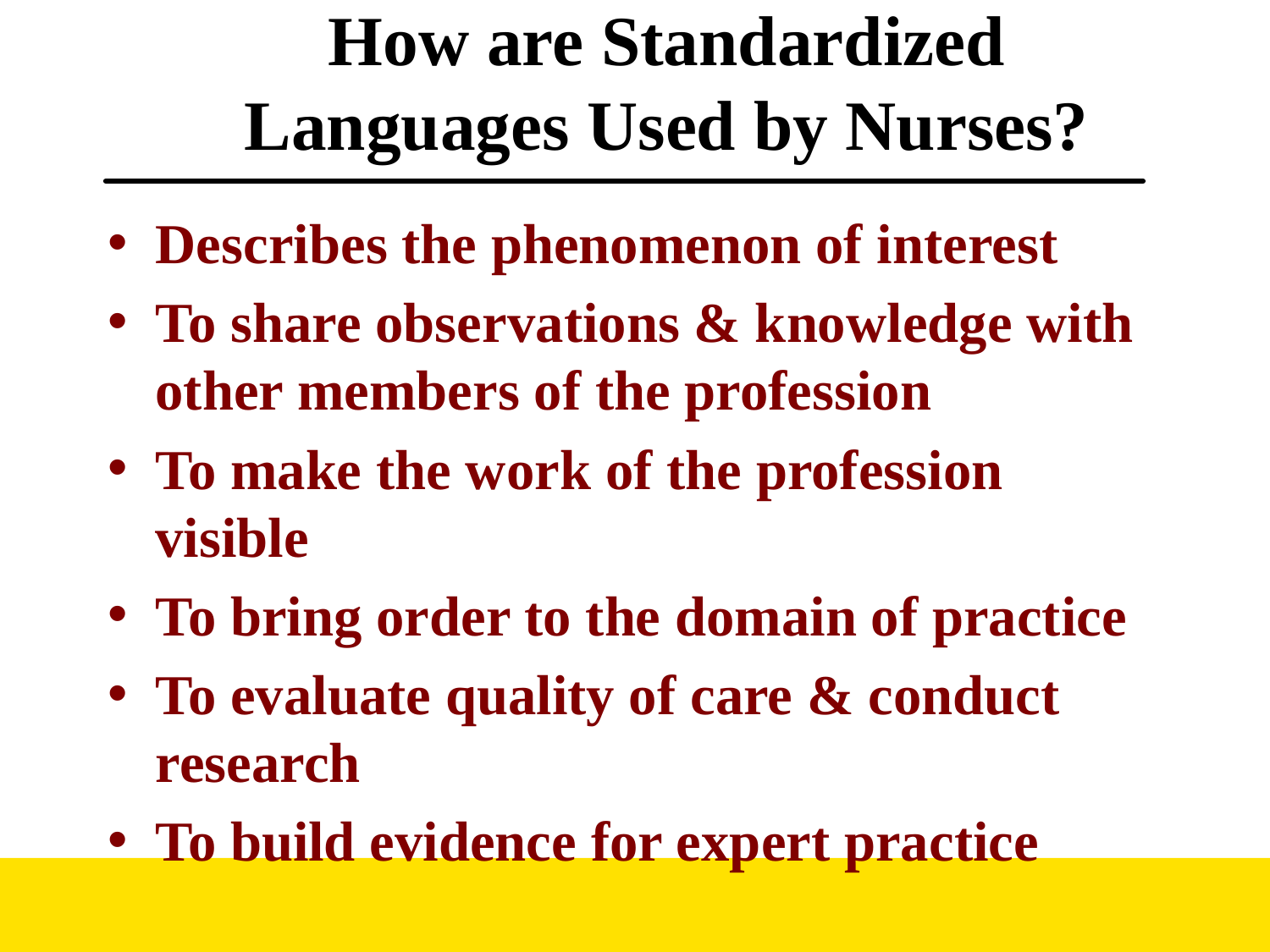

# How are Standardized Languages Used by Nurses?
Describes the phenomenon of interest
To share observations & knowledge with other members of the profession
To make the work of the profession visible
To bring order to the domain of practice
To evaluate quality of care & conduct research
To build evidence for expert practice